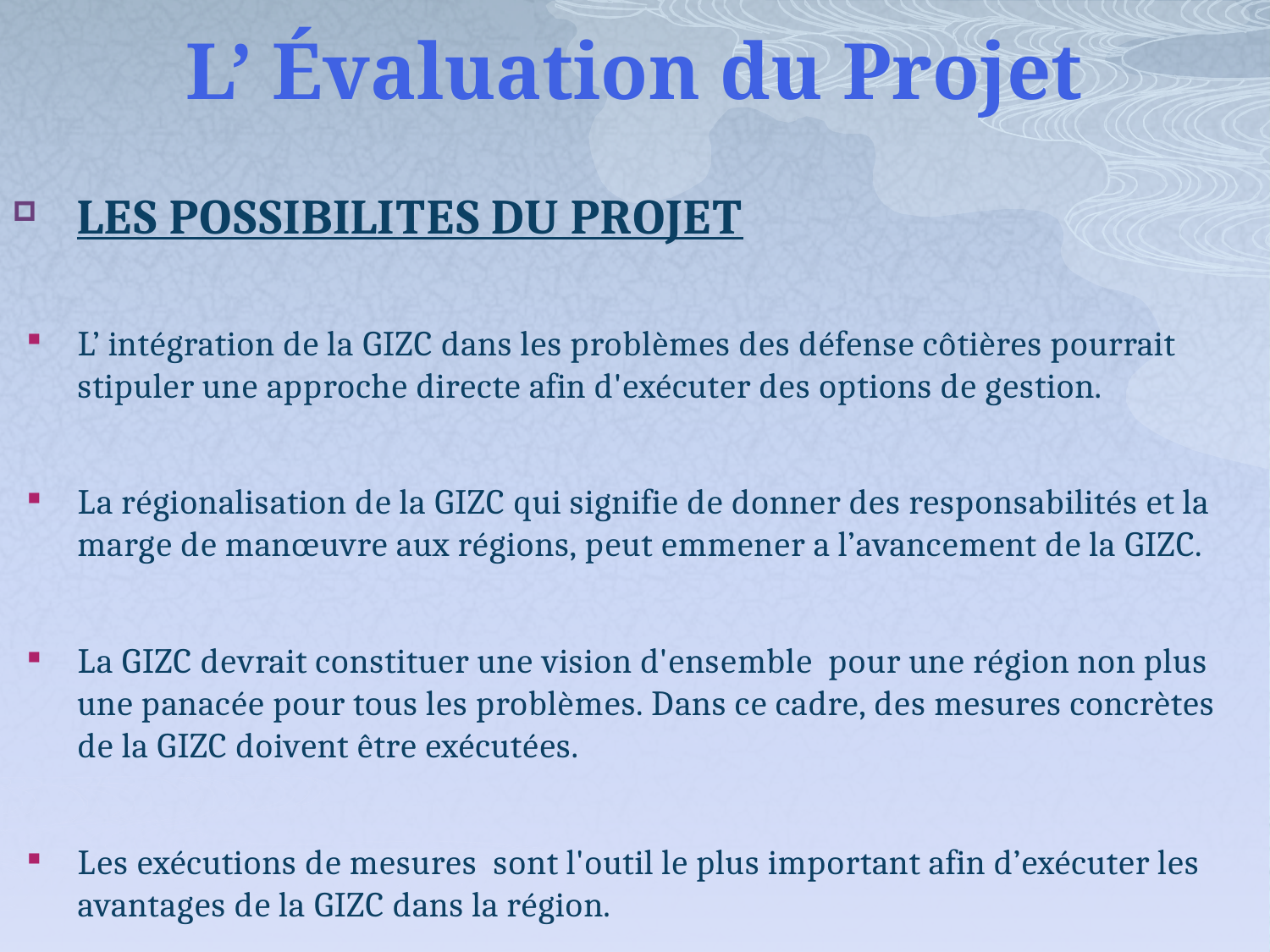

# L’ Évaluation du Projet
LES POSSIBILITES DU PROJET

L’ intégration de la GIZC dans les problèmes des défense côtières pourrait stipuler une approche directe afin d'exécuter des options de gestion.

La régionalisation de la GIZC qui signifie de donner des responsabilités et la marge de manœuvre aux régions, peut emmener a l’avancement de la GIZC.

La GIZC devrait constituer une vision d'ensemble  pour une région non plus une panacée pour tous les problèmes. Dans ce cadre, des mesures concrètes de la GIZC doivent être exécutées.

Les exécutions de mesures  sont l'outil le plus important afin d’exécuter les avantages de la GIZC dans la région.